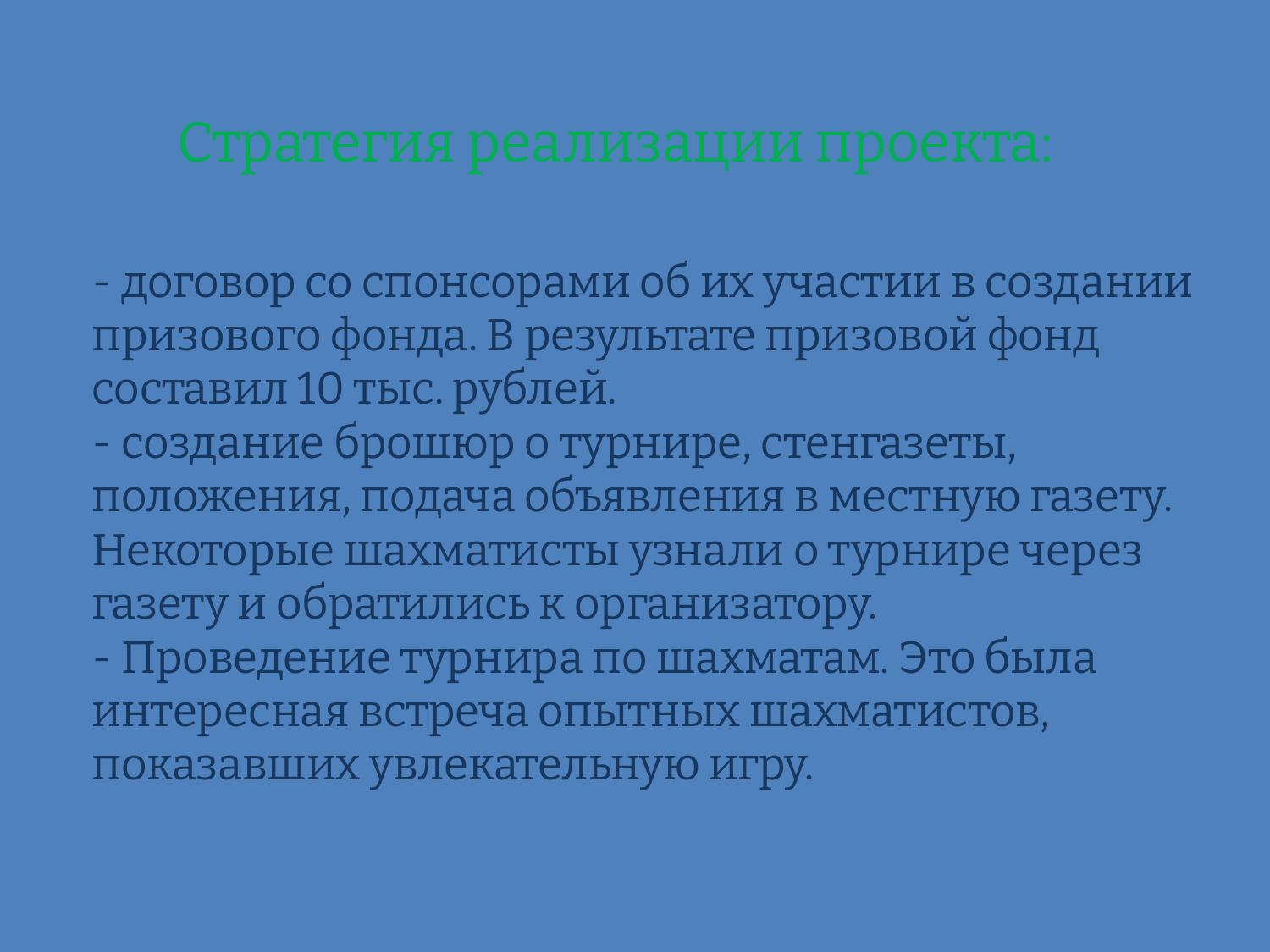

Стратегия реализации проекта:
# - договор со спонсорами об их участии в создании призового фонда. В результате призовой фонд составил 10 тыс. рублей. - создание брошюр о турнире, стенгазеты, положения, подача объявления в местную газету. Некоторые шахматисты узнали о турнире через газету и обратились к организатору. - Проведение турнира по шахматам. Это была интересная встреча опытных шахматистов, показавших увлекательную игру.